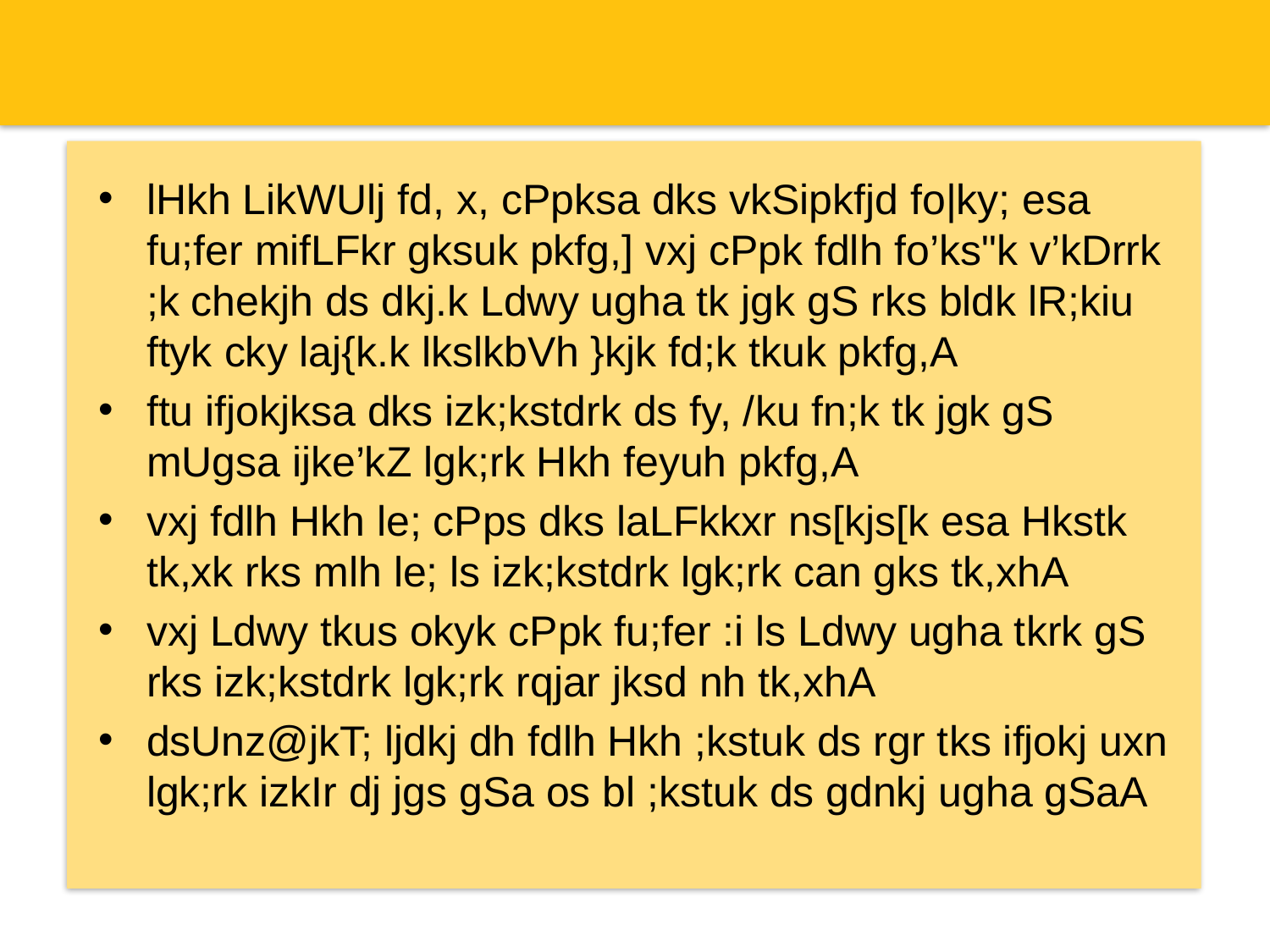

lHkh LikWUlj fd, x, cPpksa dks vkSipkfjd fo|ky; esa fu;fer mifLFkr gksuk pkfg,] vxj cPpk fdlh fo’ks"k v’kDrrk ;k chekjh ds dkj.k Ldwy ugha tk jgk gS rks bldk lR;kiu ftyk cky laj{k.k lkslkbVh }kjk fd;k tkuk pkfg,A
ftu ifjokjksa dks izk;kstdrk ds fy, /ku fn;k tk jgk gS mUgsa ijke’kZ lgk;rk Hkh feyuh pkfg,A
vxj fdlh Hkh le; cPps dks laLFkkxr ns[kjs[k esa Hkstk tk,xk rks mlh le; ls izk;kstdrk lgk;rk can gks tk,xhA
vxj Ldwy tkus okyk cPpk fu;fer :i ls Ldwy ugha tkrk gS rks izk;kstdrk lgk;rk rqjar jksd nh tk,xhA
dsUnz@jkT; ljdkj dh fdlh Hkh ;kstuk ds rgr tks ifjokj uxn lgk;rk izkIr dj jgs gSa os bl ;kstuk ds gdnkj ugha gSaA